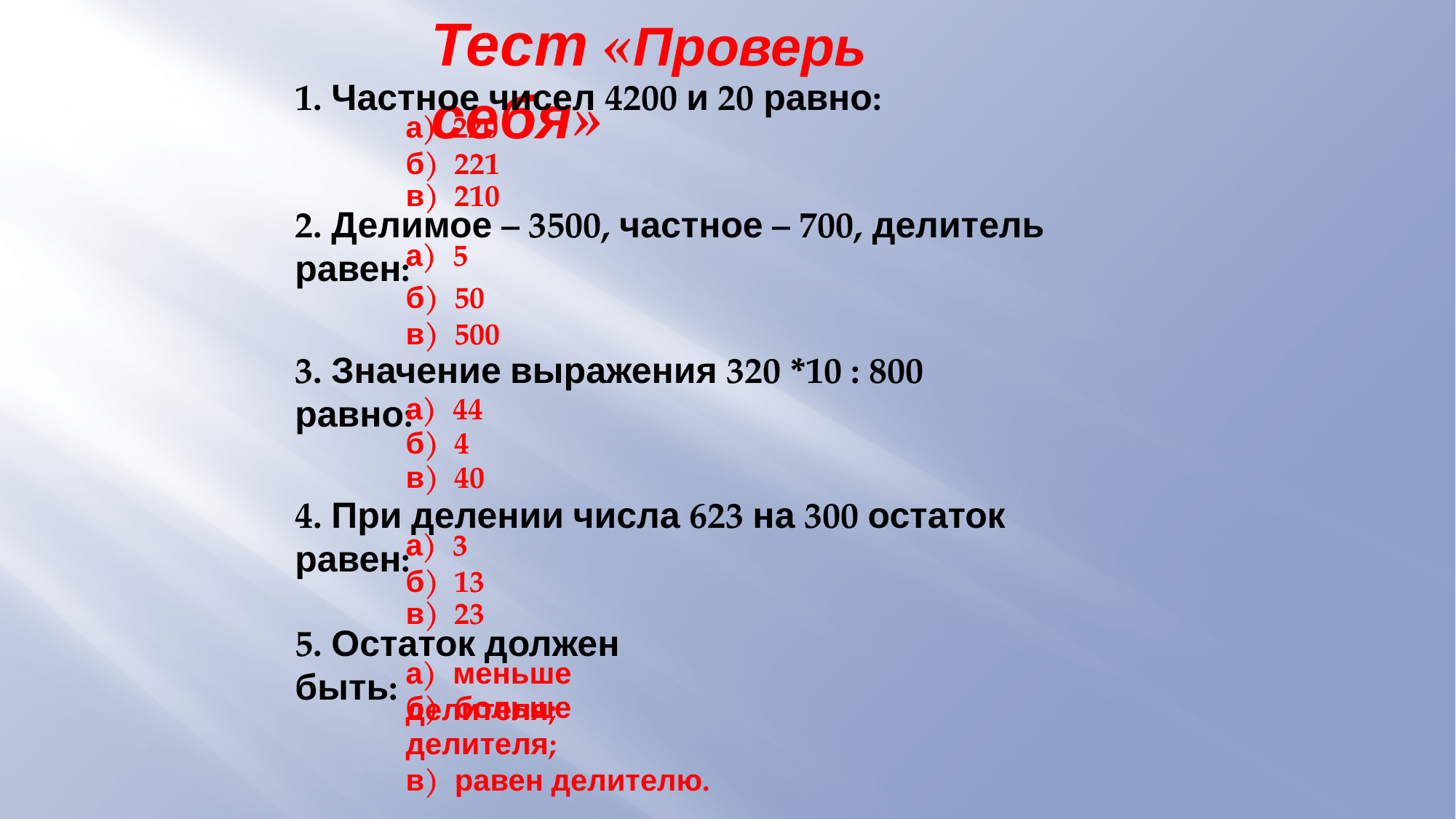

Тест «Проверь себя»
1. Частное чисел 4200 и 20 равно:
а)  220
б)  221
в)  210
2. Делимое – 3500, частное – 700, делитель равен:
а)  5

б)  50
в)  500
3. Значение выражения 320 *10 : 800 равно:
а)  44
б)  4

в)  40
4. При делении числа 623 на 300 остаток равен:
а)  3
б)  13
в)  23
5. Остаток должен быть:
а)  меньше делителя;
б)  больше делителя;
в)  равен делителю.